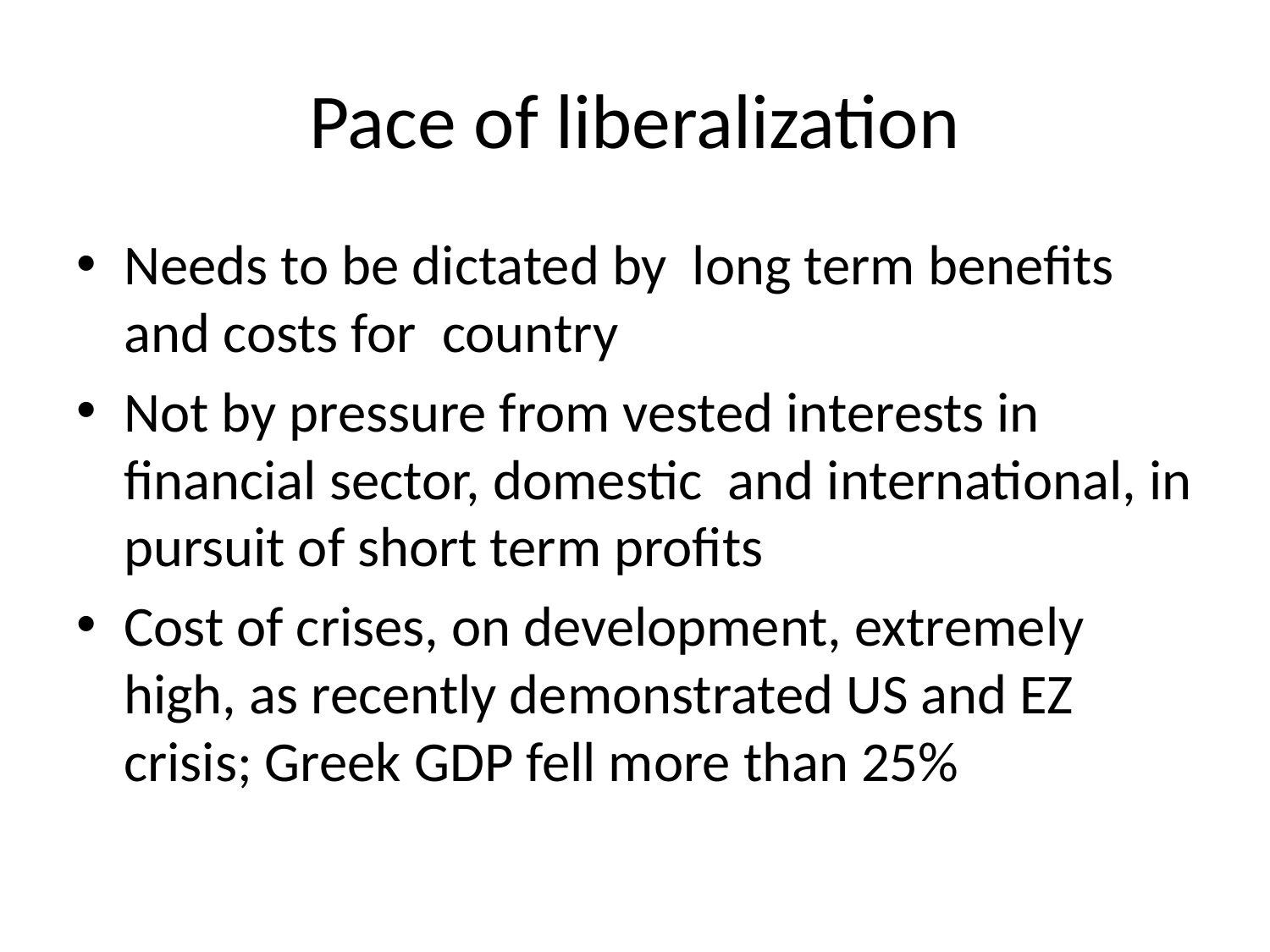

# Pace of liberalization
Needs to be dictated by  long term benefits and costs for  country
Not by pressure from vested interests in financial sector, domestic  and international, in pursuit of short term profits
Cost of crises, on development, extremely high, as recently demonstrated US and EZ crisis; Greek GDP fell more than 25%